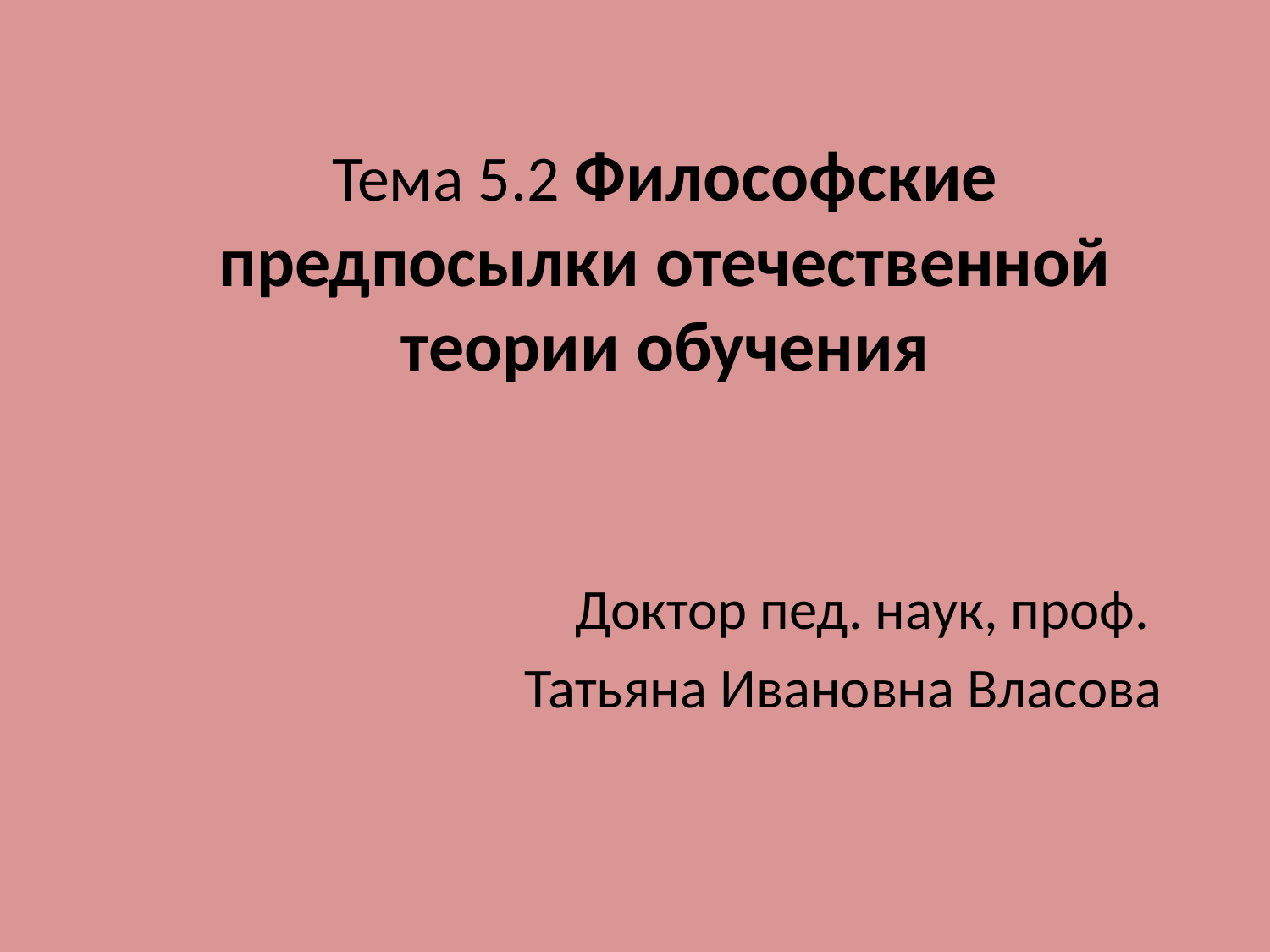

# Тема 5.2 Философские предпосылки отечественной теории обучения
Доктор пед. наук, проф.
Татьяна Ивановна Власова